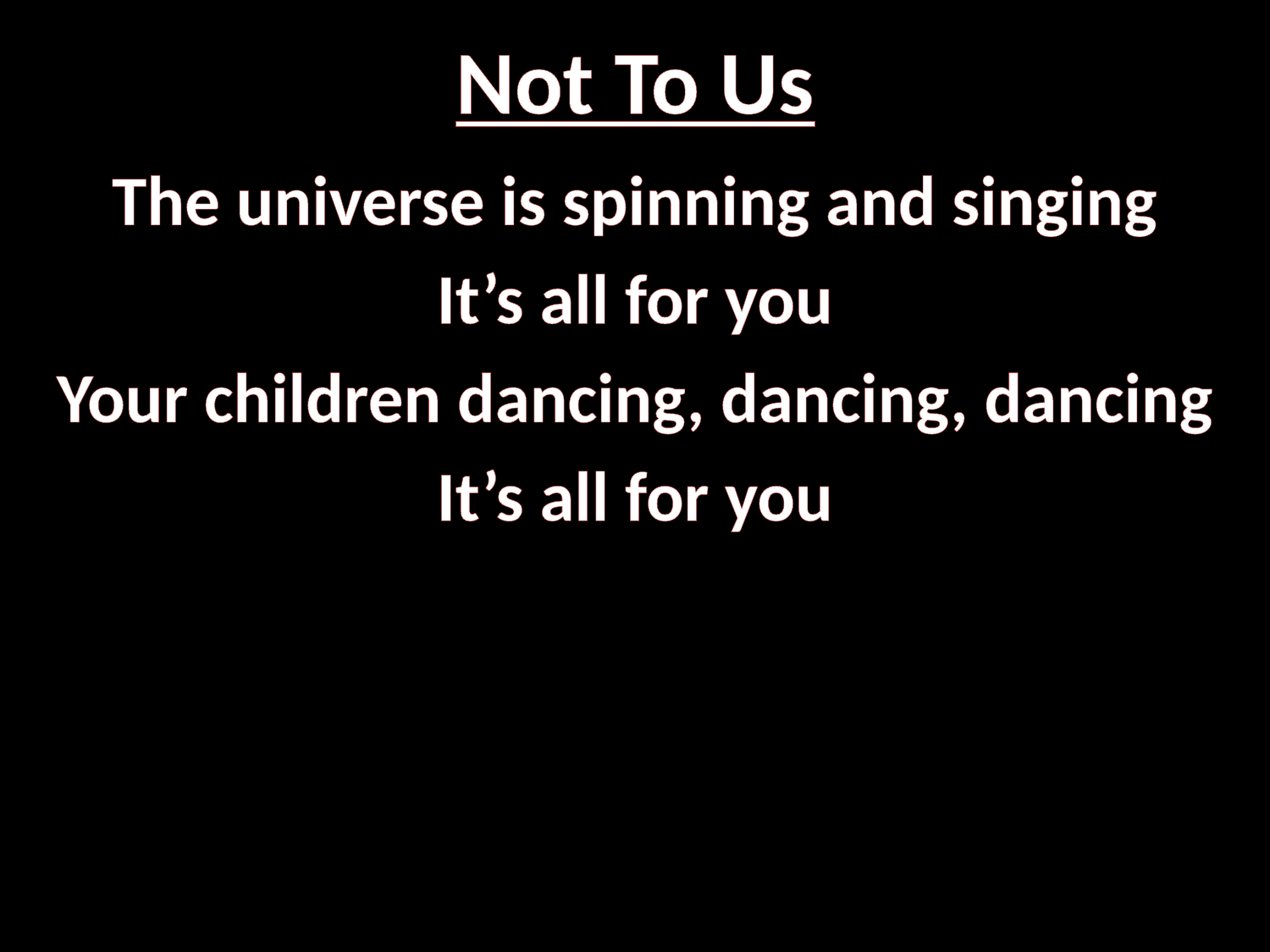

# Not To Us
The universe is spinning and singing
It’s all for you
Your children dancing, dancing, dancing
It’s all for you